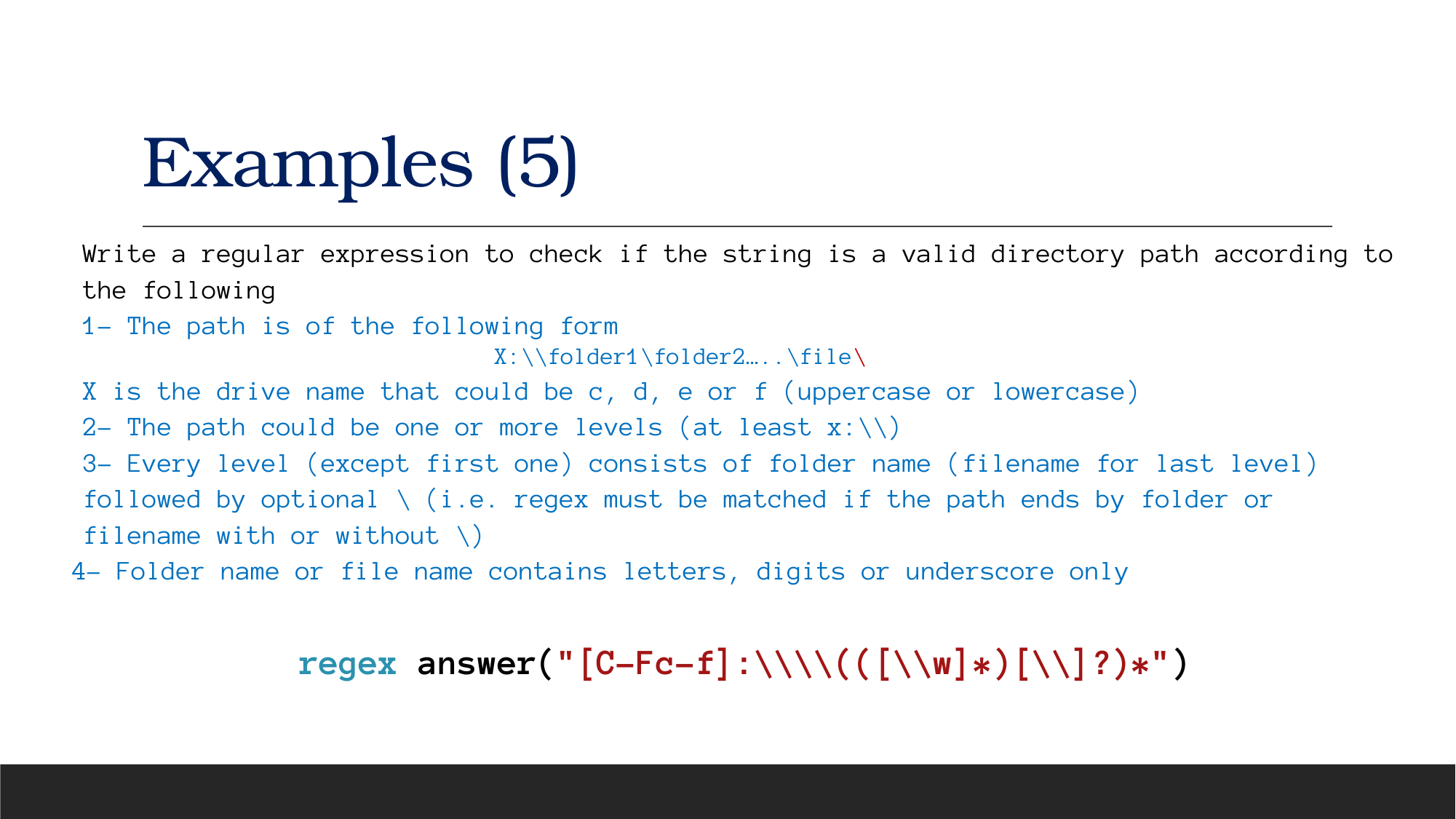

# Examples (5)
Write a regular expression to check if the string is a valid directory path according to the following
1- The path is of the following form
                              X:\\folder1\folder2…..\file\
X is the drive name that could be c, d, e or f (uppercase or lowercase)
2- The path could be one or more levels (at least x:\\)
3- Every level (except first one) consists of folder name (filename for last level) followed by optional \ (i.e. regex must be matched if the path ends by folder or filename with or without \)
4- Folder name or file name contains letters, digits or underscore only

regex answer("[C-Fc-f]:\\\\(([\\w]*)[\\]?)*")